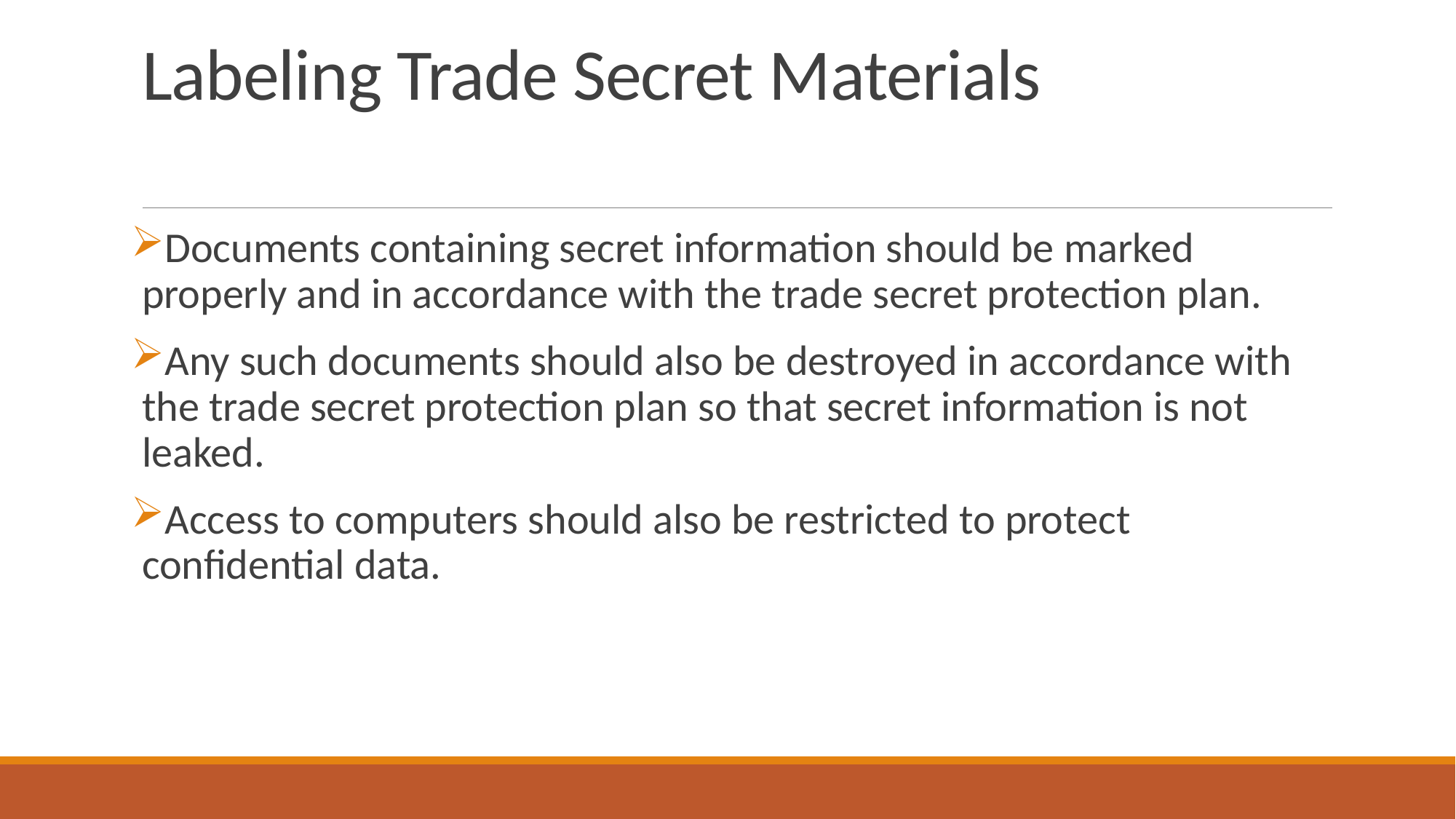

# Labeling Trade Secret Materials
Documents containing secret information should be marked properly and in accordance with the trade secret protection plan.
Any such documents should also be destroyed in accordance with the trade secret protection plan so that secret information is not leaked.
Access to computers should also be restricted to protect confidential data.